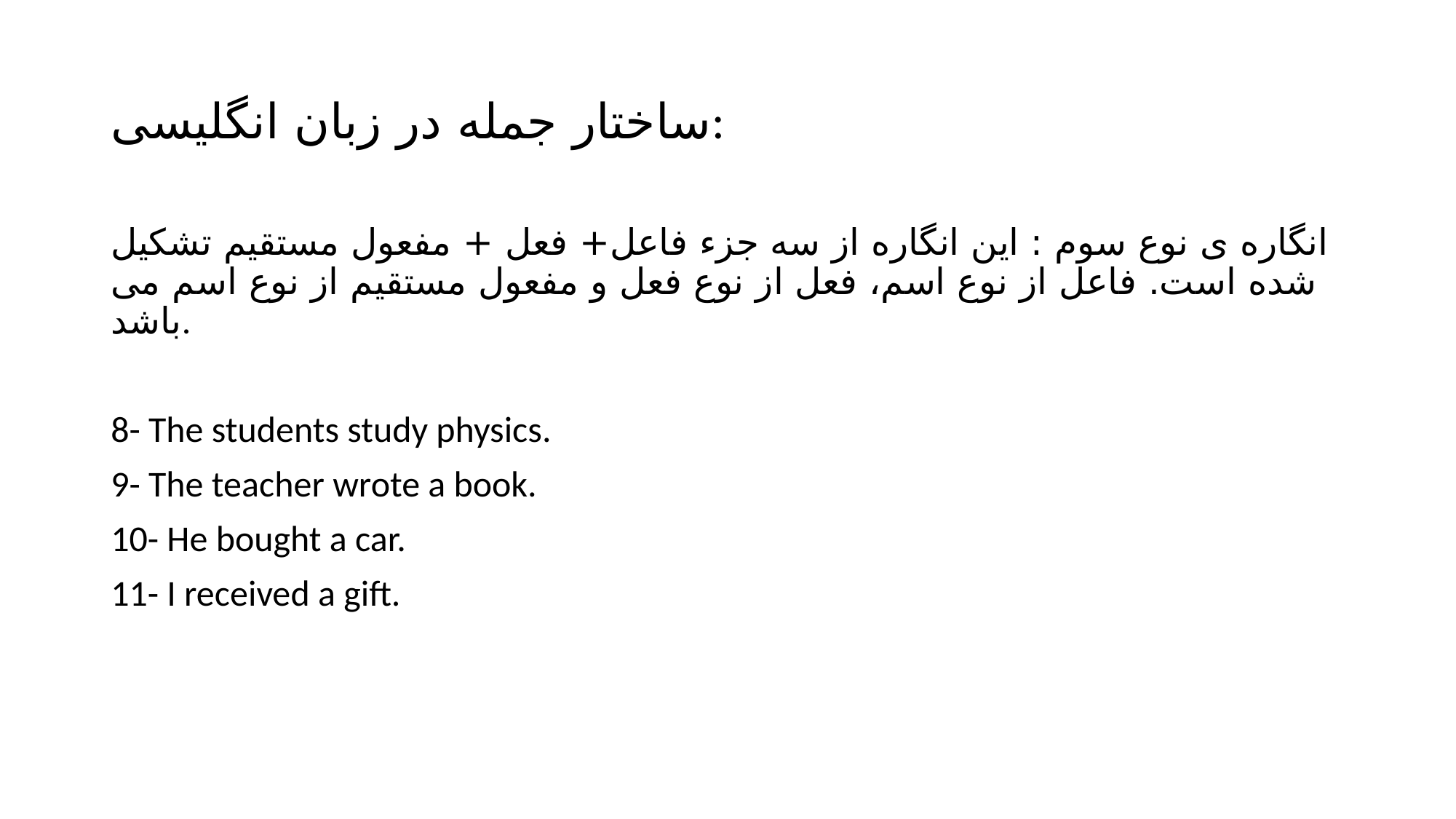

# ساختار جمله در زبان انگلیسی:
انگاره ی نوع سوم : این انگاره از سه جزء فاعل+ فعل + مفعول مستقیم تشکیل شده است. فاعل از نوع اسم، فعل از نوع فعل و مفعول مستقیم از نوع اسم می باشد.

8- The students study physics.
9- The teacher wrote a book.
10- He bought a car.
11- I received a gift.